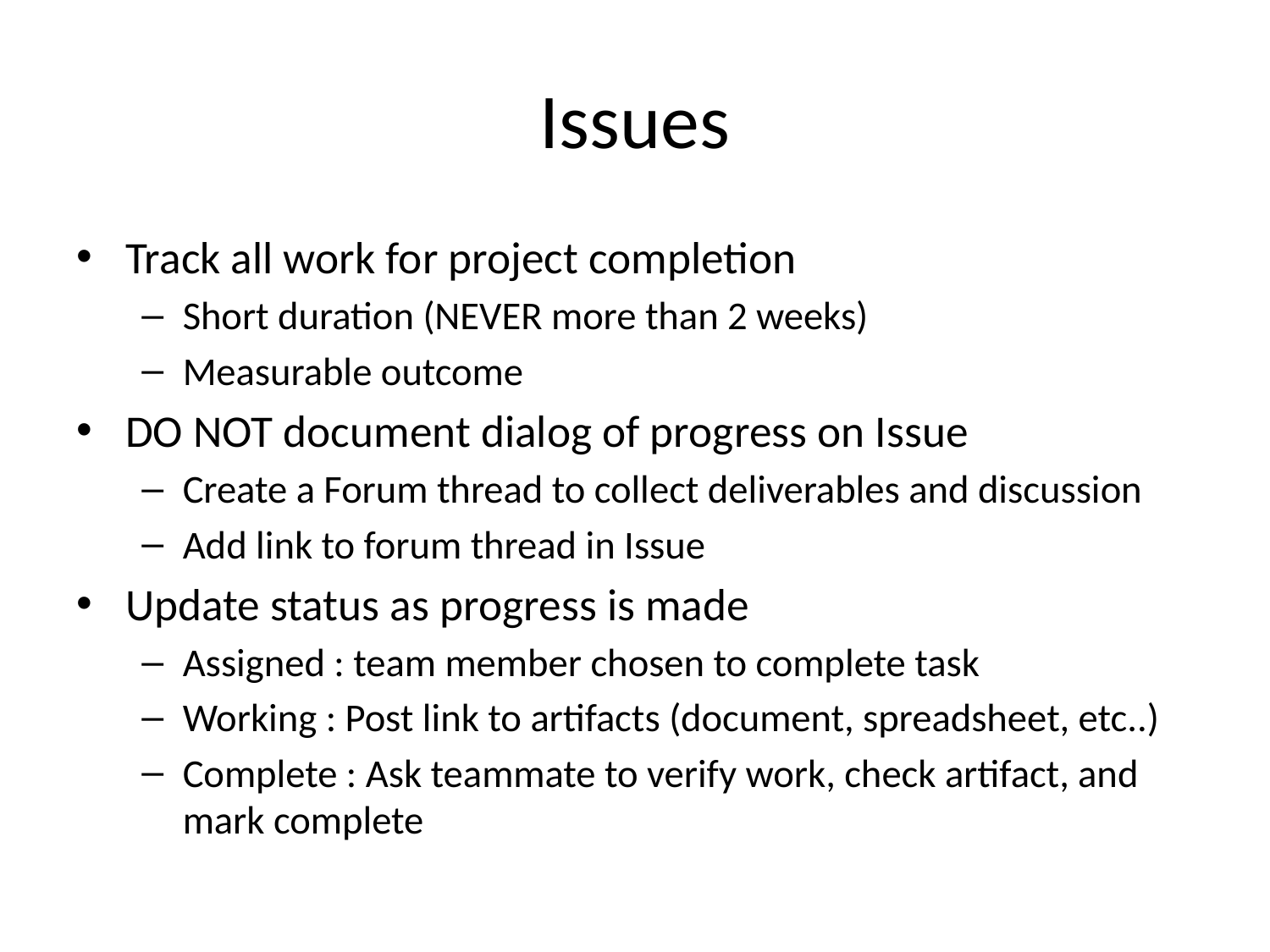

# Issues
Track all work for project completion
Short duration (NEVER more than 2 weeks)
Measurable outcome
DO NOT document dialog of progress on Issue
Create a Forum thread to collect deliverables and discussion
Add link to forum thread in Issue
Update status as progress is made
Assigned : team member chosen to complete task
Working : Post link to artifacts (document, spreadsheet, etc..)
Complete : Ask teammate to verify work, check artifact, and mark complete